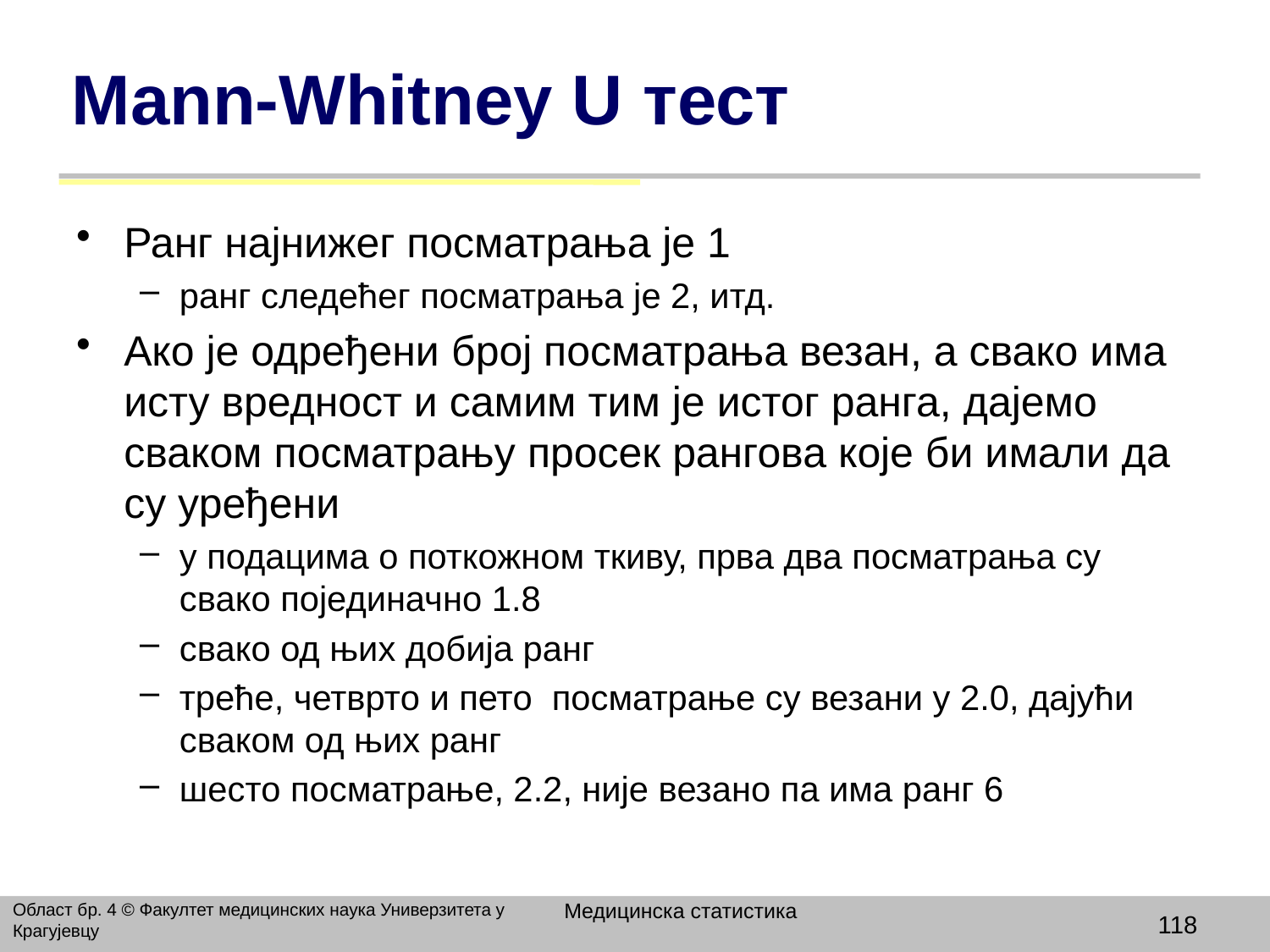

# Мann-Whitney U тест
Ранг најнижег посматрања је 1
ранг следећег посматрања је 2, итд.
Ако је одређени број посматрања везан, а свако има исту вредност и самим тим је истог ранга, дајемо сваком посматрању просек рангова које би имали да су уређени
у подацима о поткожном ткиву, прва два посматрања су свако појединачно 1.8
свако од њих добија ранг
треће, четврто и пето  посматрање су везани у 2.0, дајући сваком од њих ранг
шесто посматрање, 2.2, није везано па има ранг 6
Медицинска статистика
Област бр. 4 © Факултет медицинских наука Универзитета у Крагујевцу
118